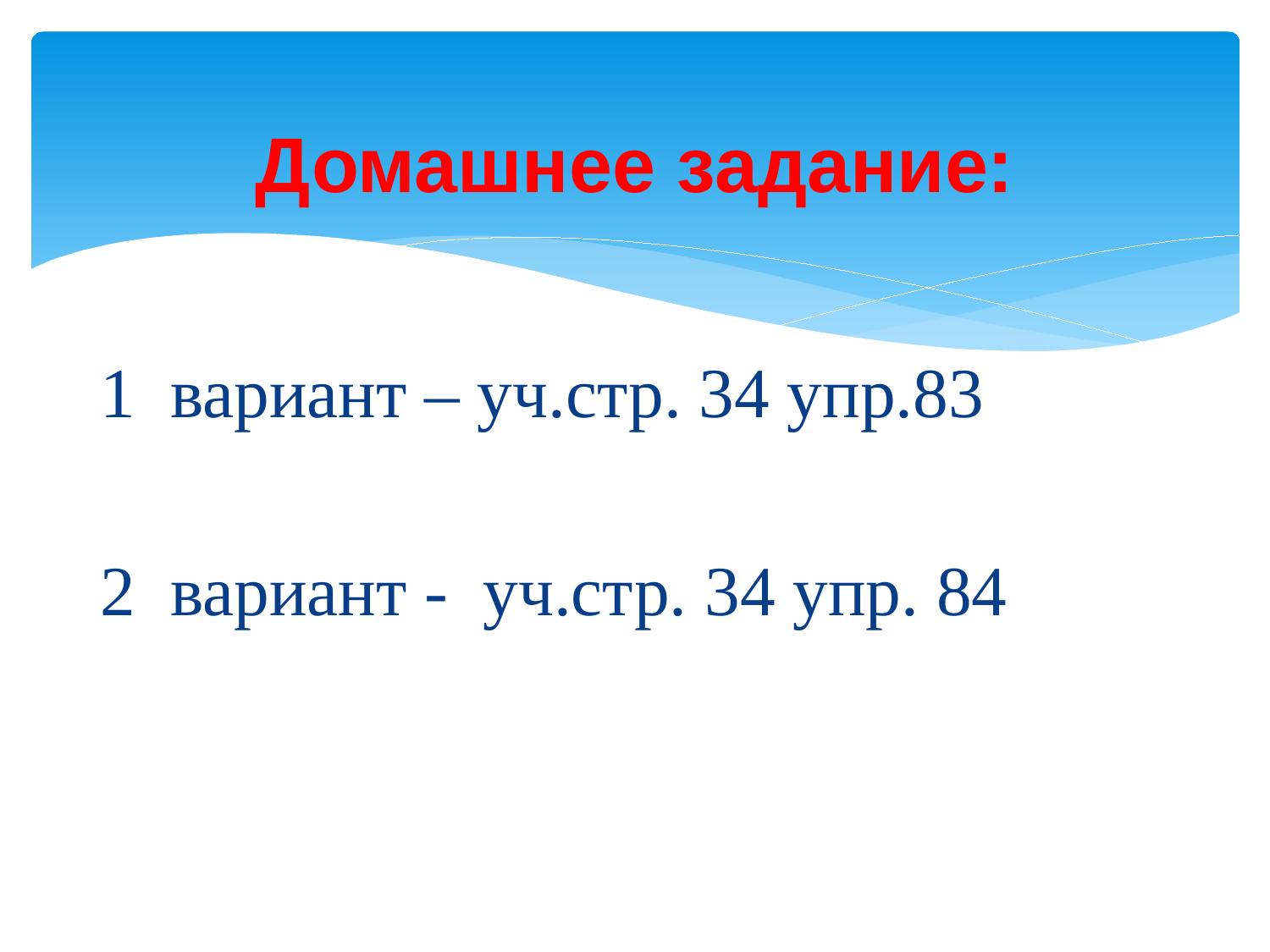

# Домашнее задание:

   1  вариант – уч.стр. 34 упр.83

   2  вариант -  уч.стр. 34 упр. 84